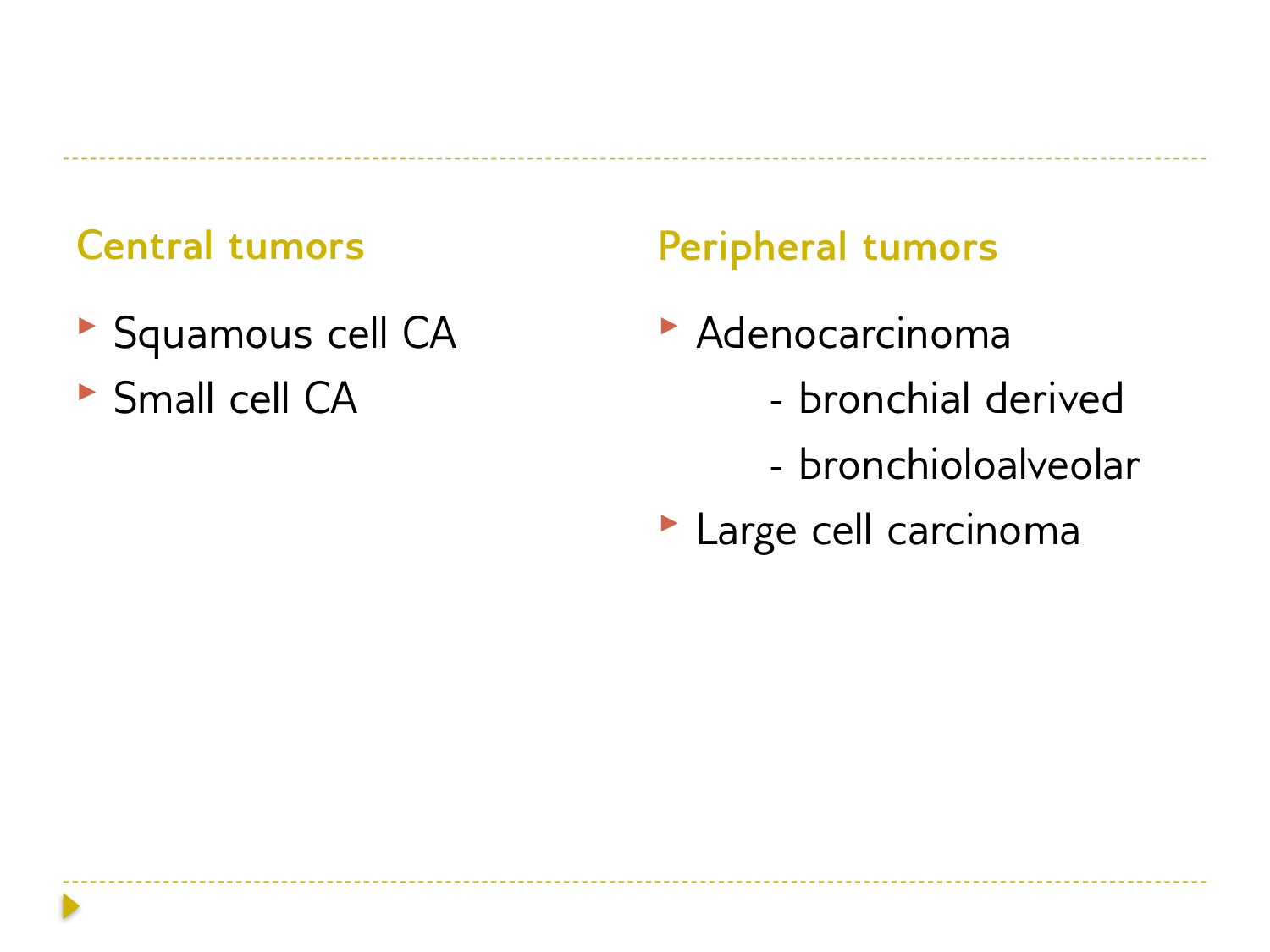

#
Central tumors
Peripheral tumors
Squamous cell CA
Small cell CA

Adenocarcinoma
        - bronchial derived
        - bronchioloalveolar
Large cell carcinoma